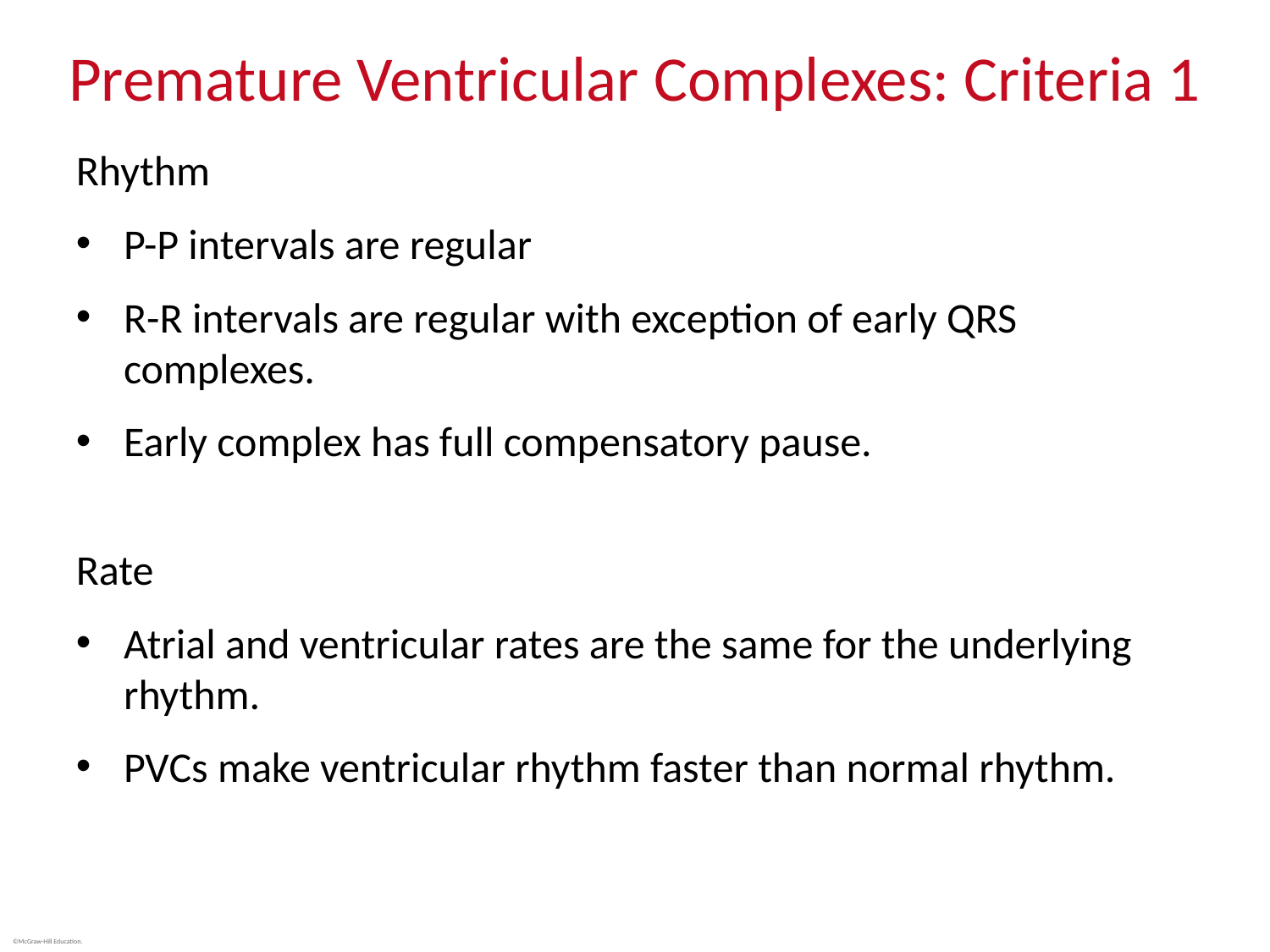

# Premature Ventricular Complexes: Criteria 1
Rhythm
P-P intervals are regular
R-R intervals are regular with exception of early QRS complexes.
Early complex has full compensatory pause.
Rate
Atrial and ventricular rates are the same for the underlying rhythm.
PVCs make ventricular rhythm faster than normal rhythm.